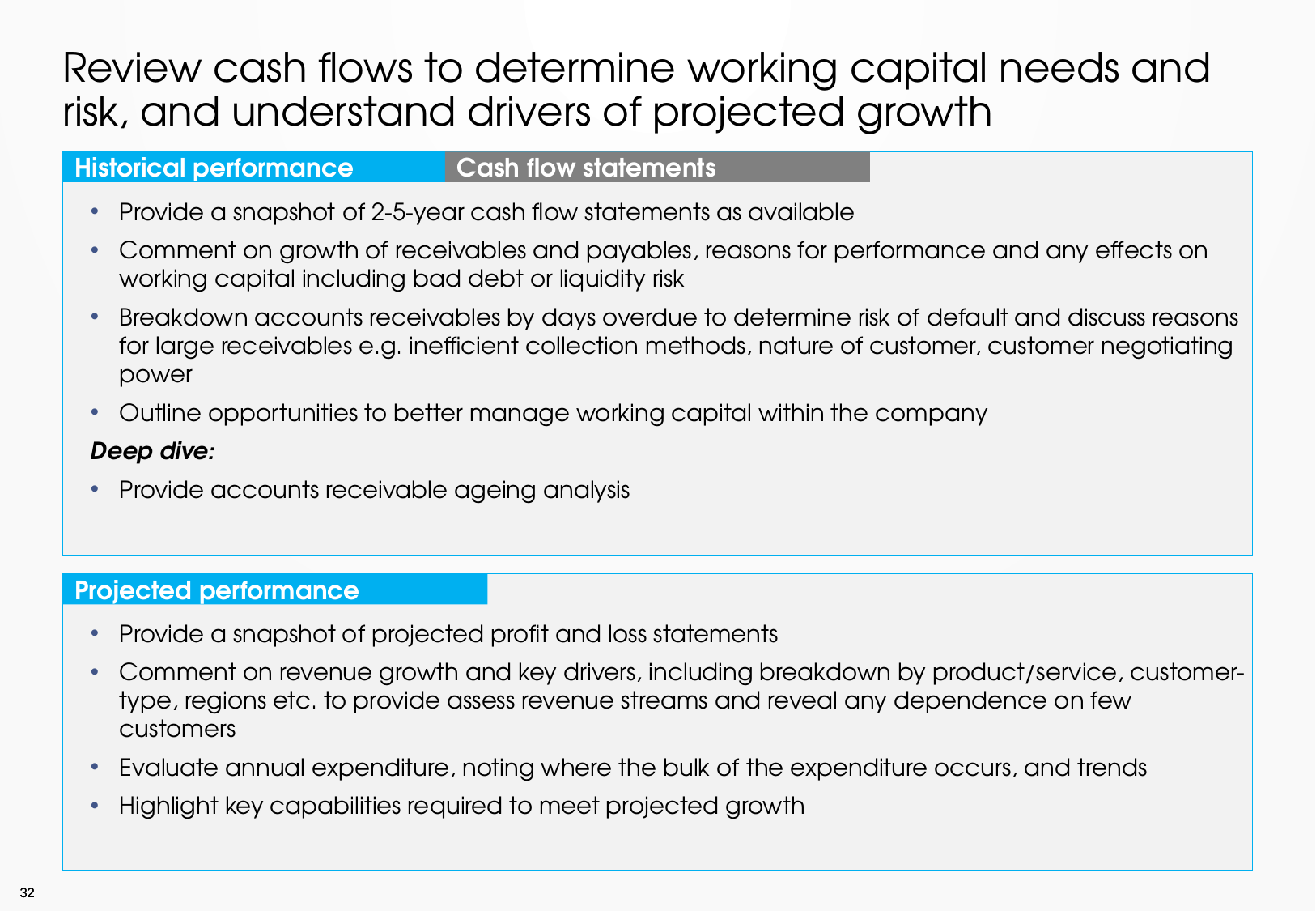

# Review cash flows to determine working capital needs and risk, and understand drivers of projected growth

Provide a snapshot of 2-5-year cash flow statements as available
Comment on growth of receivables and payables, reasons for performance and any effects on working capital including bad debt or liquidity risk
Breakdown accounts receivables by days overdue to determine risk of default and discuss reasons for large receivables e.g. inefficient collection methods, nature of customer, customer negotiating power
Outline opportunities to better manage working capital within the company
Deep dive:
Provide accounts receivable ageing analysis
Historical performance
Cash flow statements

Provide a snapshot of projected profit and loss statements
Comment on revenue growth and key drivers, including breakdown by product/service, customer-type, regions etc. to provide assess revenue streams and reveal any dependence on few customers
Evaluate annual expenditure, noting where the bulk of the expenditure occurs, and trends
Highlight key capabilities required to meet projected growth
Projected performance

32